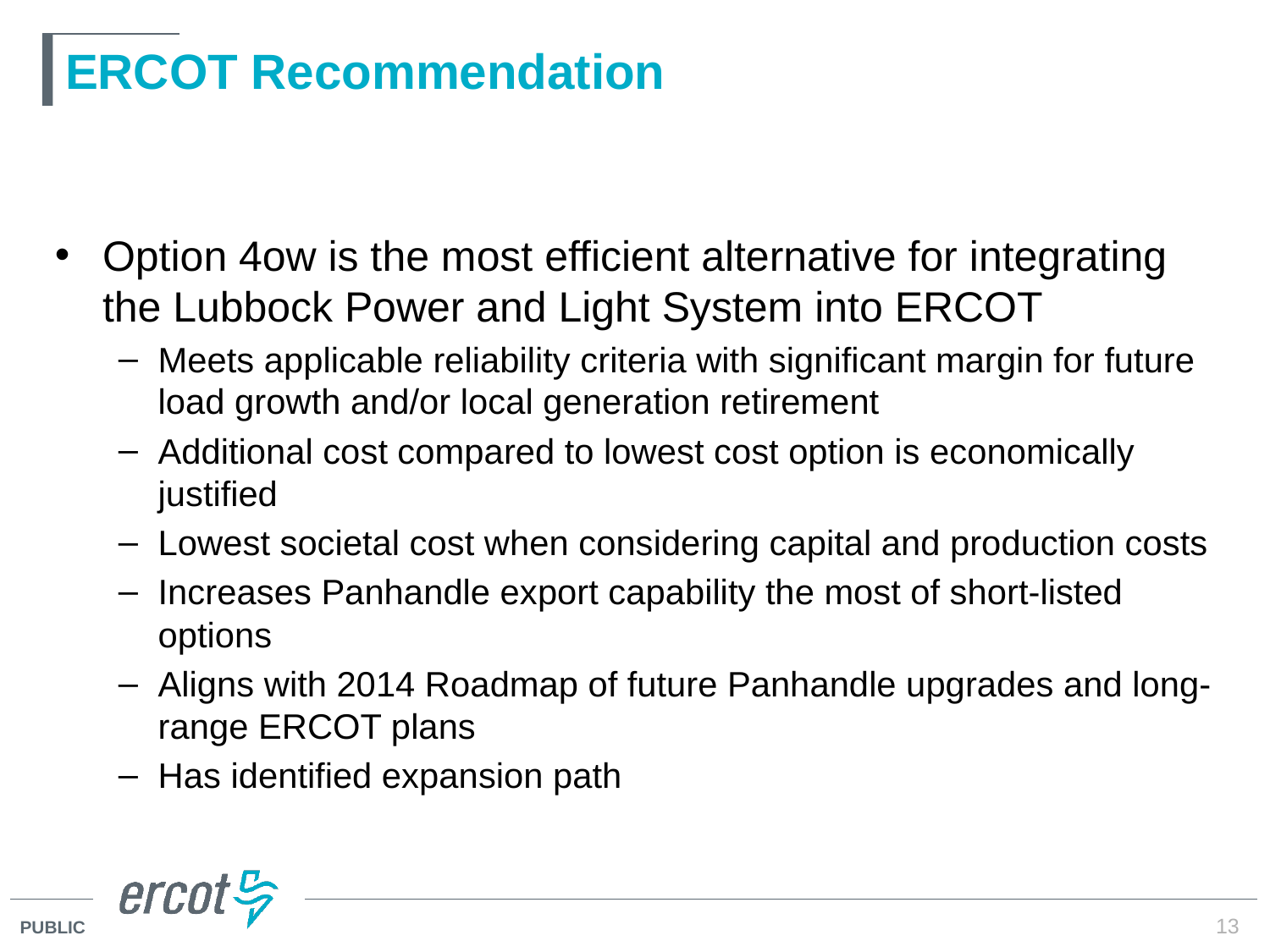

# ERCOT Recommendation
Option 4ow is the most efficient alternative for integrating the Lubbock Power and Light System into ERCOT
Meets applicable reliability criteria with significant margin for future load growth and/or local generation retirement
Additional cost compared to lowest cost option is economically justified
Lowest societal cost when considering capital and production costs
Increases Panhandle export capability the most of short-listed options
Aligns with 2014 Roadmap of future Panhandle upgrades and long-range ERCOT plans
Has identified expansion path
13